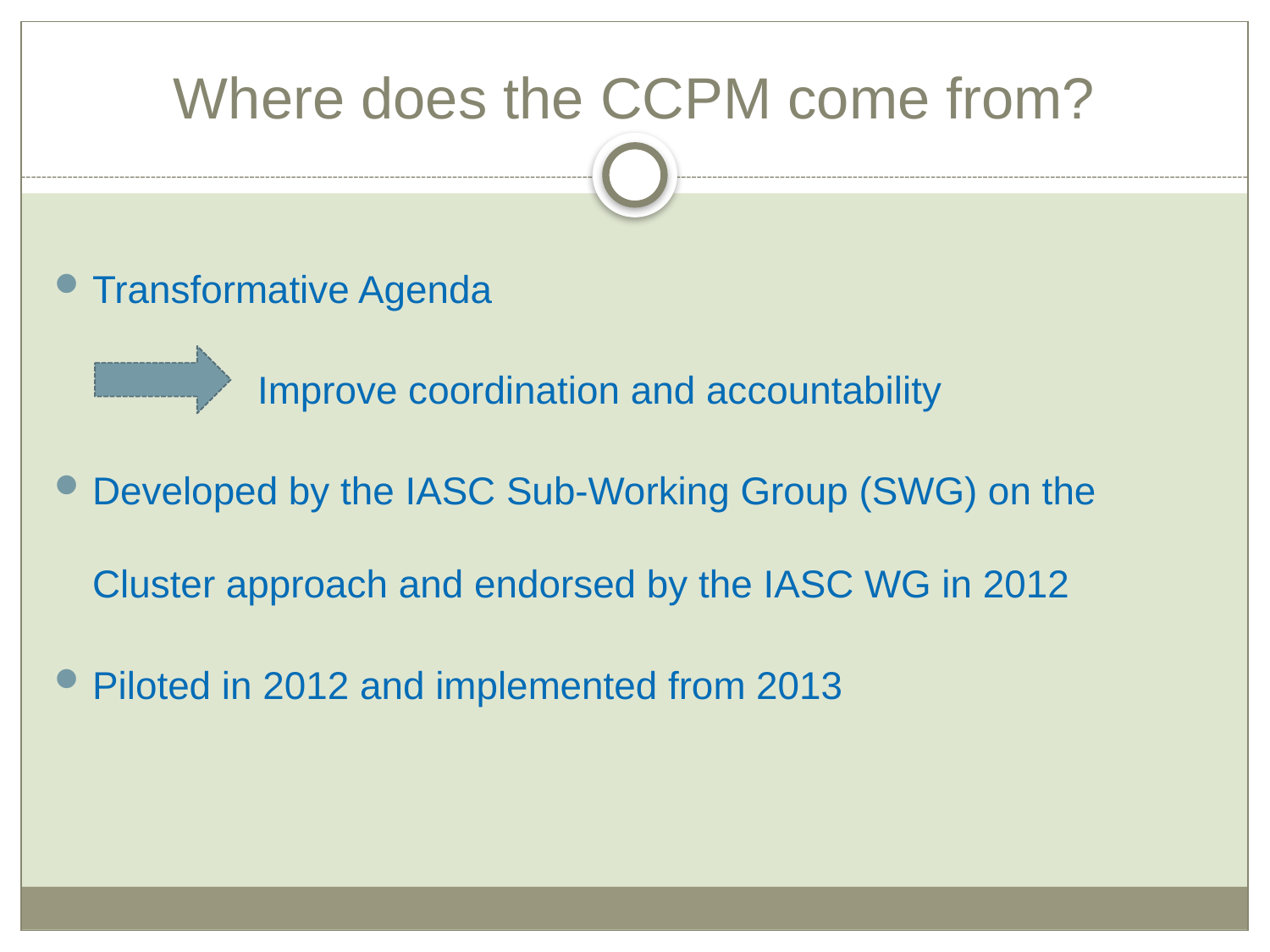

# Where does the CCPM come from?
Transformative Agenda
Improve coordination and accountability
Developed by the IASC Sub-Working Group (SWG) on the Cluster approach and endorsed by the IASC WG in 2012
Piloted in 2012 and implemented from 2013